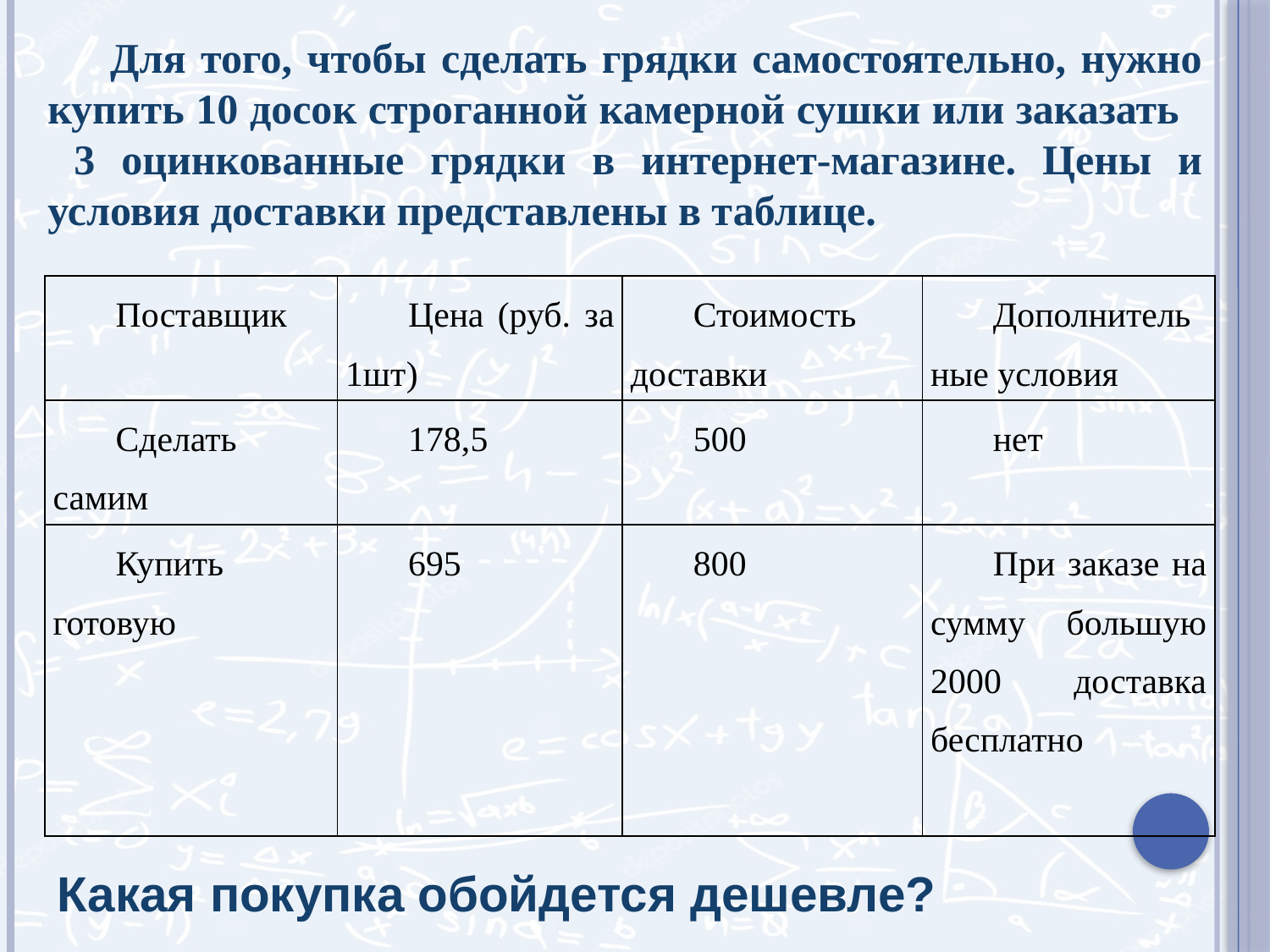

Для того, чтобы сделать грядки самостоятельно, нужно купить 10 досок строганной камерной сушки или заказать    3 оцинкованные грядки в интернет-магазине. Цены и условия доставки представлены в таблице.

| Поставщик | Цена (руб. за 1шт) | Стоимость доставки | Дополнительные условия |
| --- | --- | --- | --- |
| Сделать самим | 178,5 | 500 | нет |
| Купить готовую | 695 | 800 | При заказе на сумму большую 2000 доставка бесплатно |
Какая покупка обойдется дешевле?